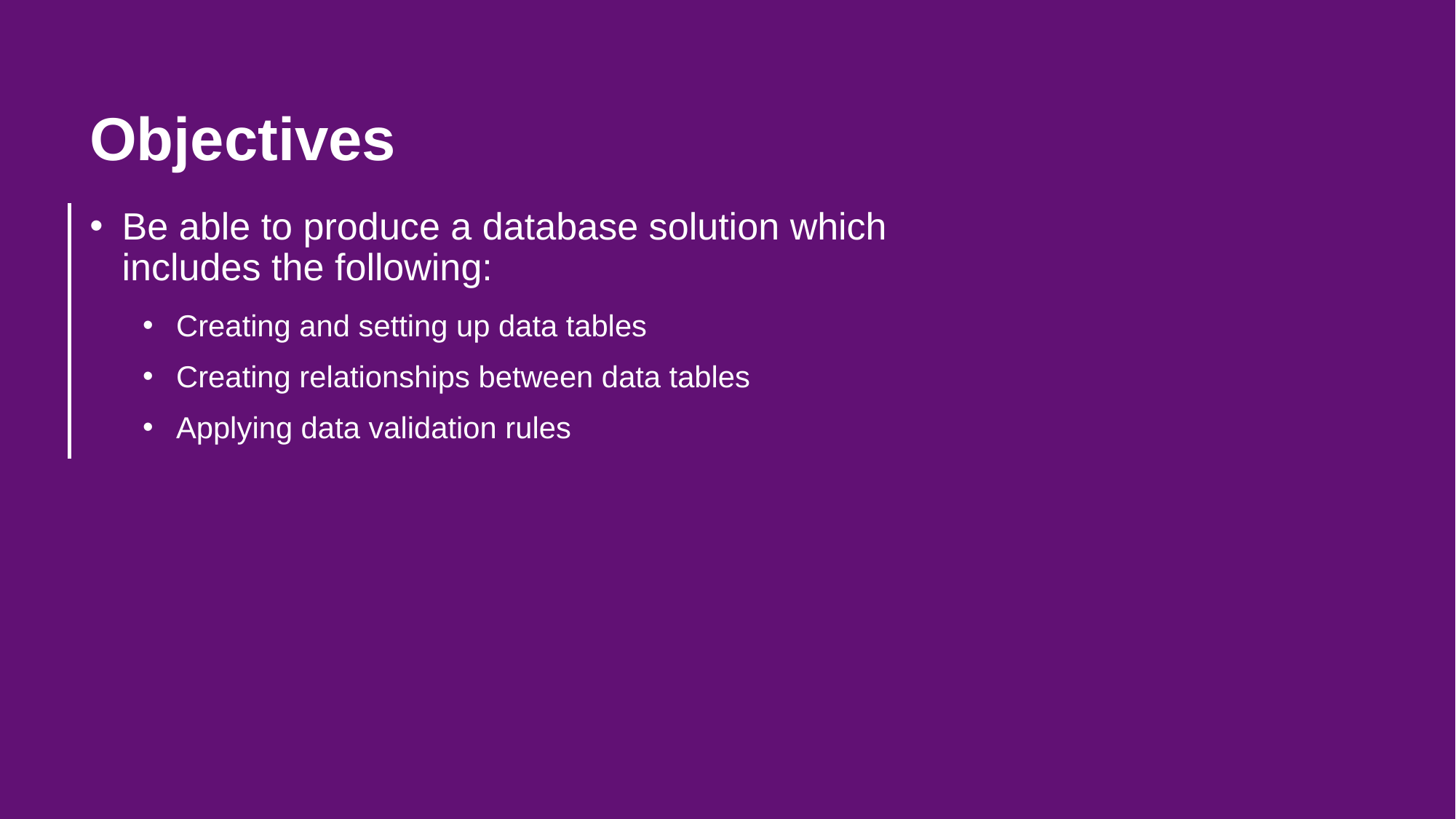

Objectives
Be able to produce a database solution which includes the following:
Creating and setting up data tables
Creating relationships between data tables
Applying data validation rules